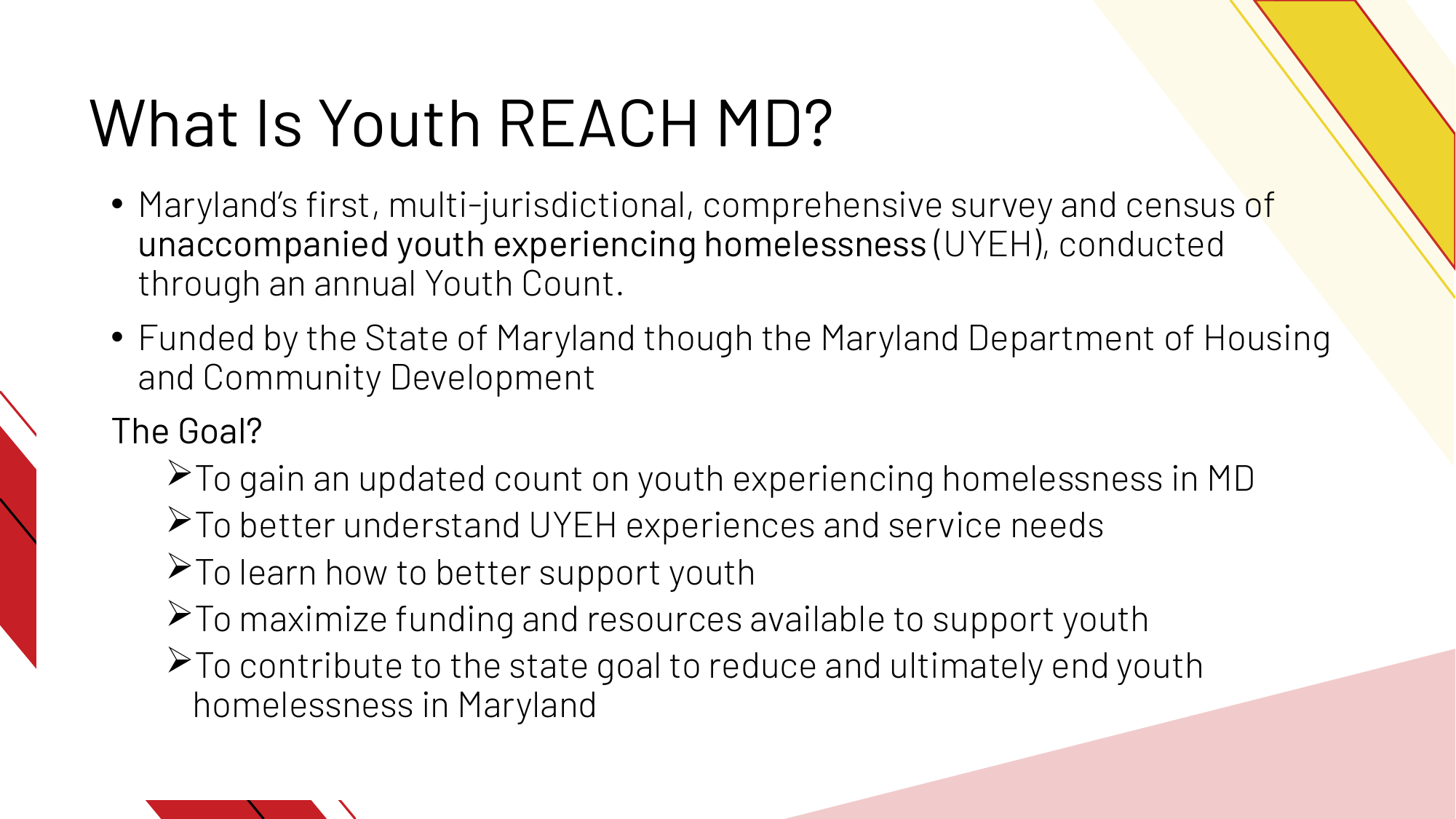

# What Is Youth REACH MD?
Maryland’s first, multi-jurisdictional, comprehensive survey and census of unaccompanied youth experiencing homelessness (UYEH), conducted through an annual Youth Count.
Funded by the State of Maryland though the Maryland Department of Housing and Community Development​
The Goal?​
To gain an updated count on youth experiencing homelessness in MD
To better understand UYEH experiences​ and service needs
To learn how to better support youth​
To maximize funding and resources available to support youth​
To contribute to the state goal to reduce and ultimately end youth homelessness in Maryland